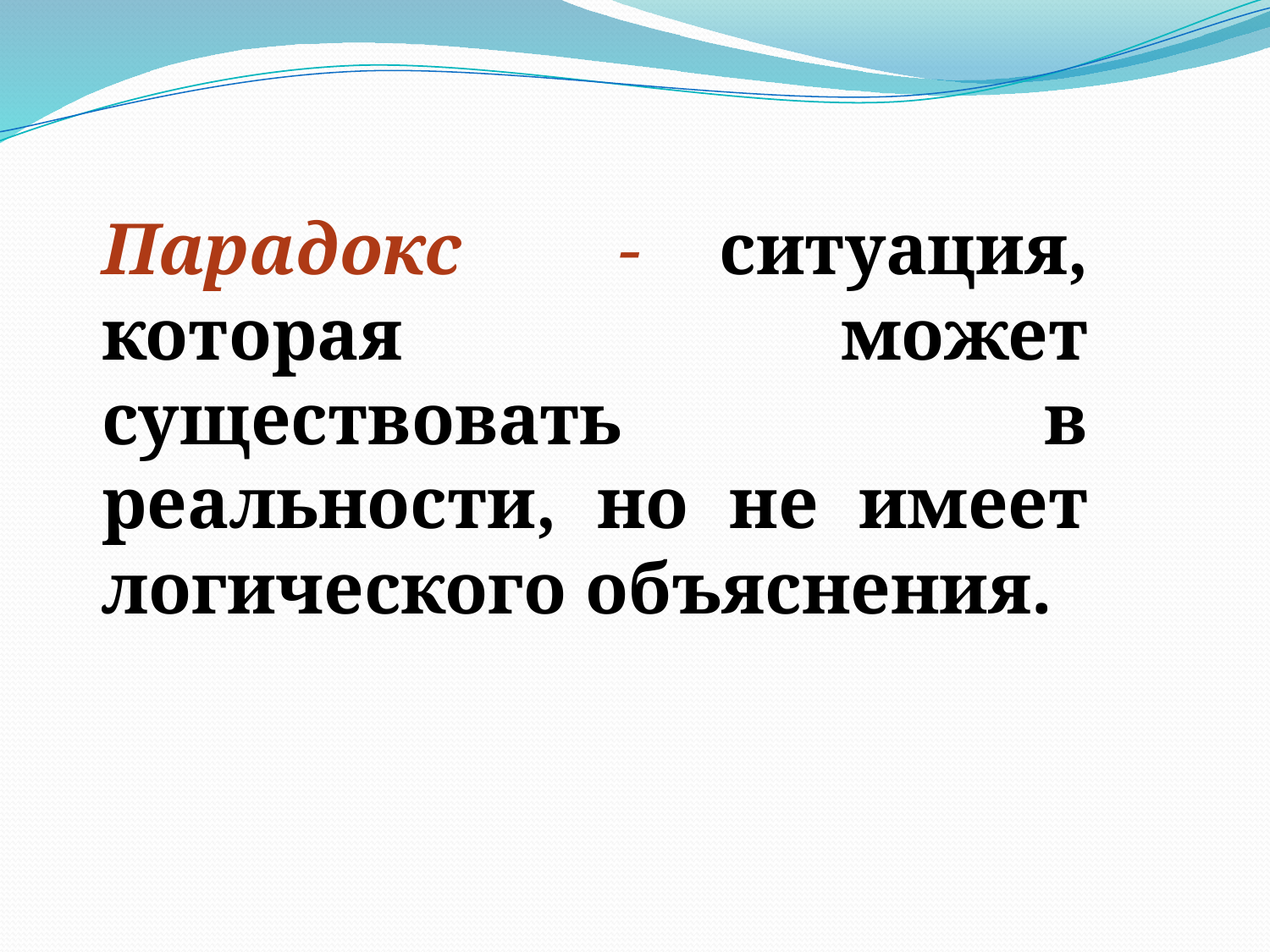

Парадокс  - ситуация, которая может существовать в реальности, но не имеет логического объяснения.